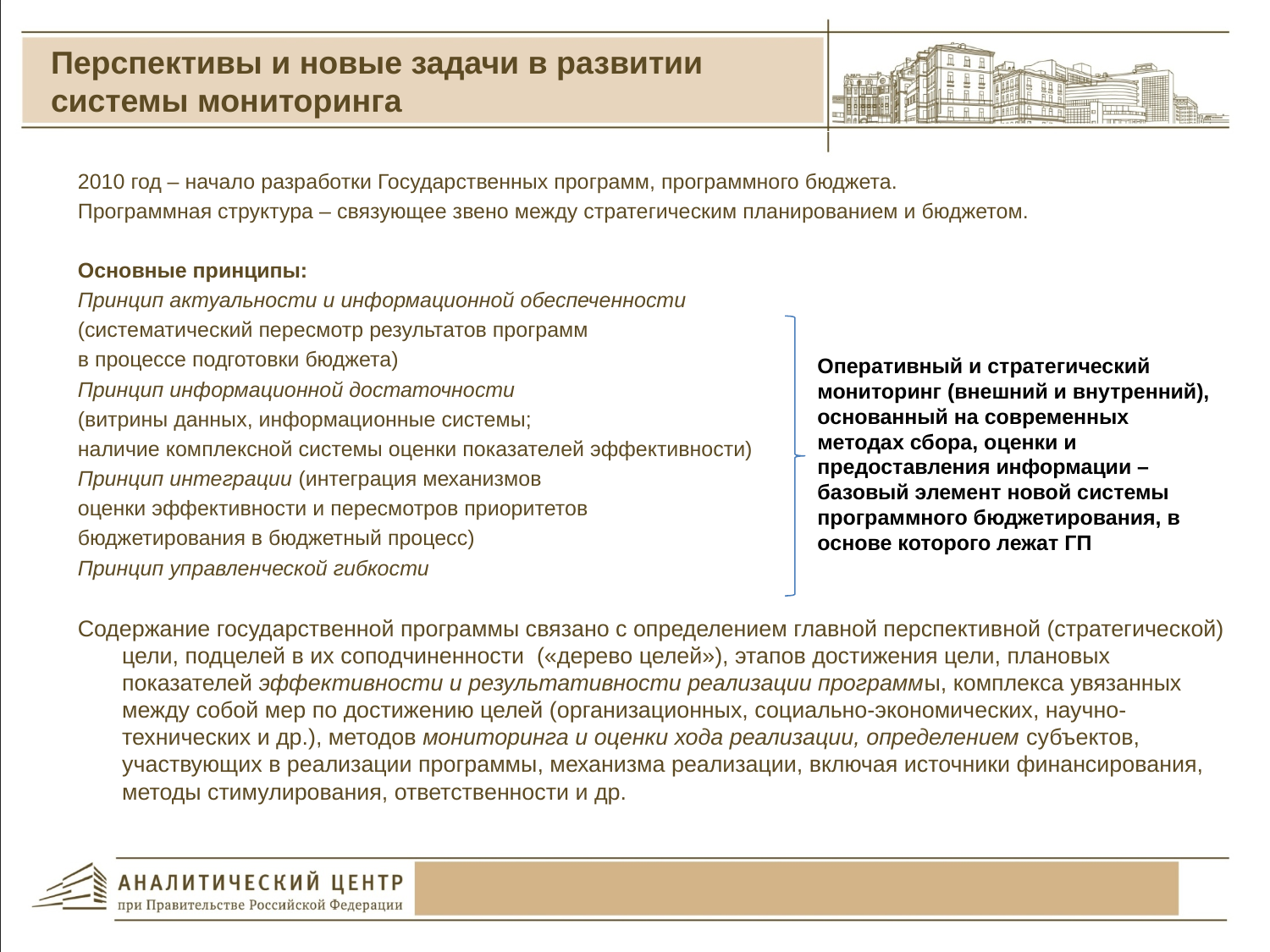

# Перспективы и новые задачи в развитии системы мониторинга

2010 год – начало разработки Государственных программ, программного бюджета.
Программная структура – связующее звено между стратегическим планированием и бюджетом.

Основные принципы:
Принцип актуальности и информационной обеспеченности
(систематический пересмотр результатов программ
в процессе подготовки бюджета)
Принцип информационной достаточности
(витрины данных, информационные системы;
наличие комплексной системы оценки показателей эффективности)
Принцип интеграции (интеграция механизмов
оценки эффективности и пересмотров приоритетов
бюджетирования в бюджетный процесс)
Принцип управленческой гибкости

Содержание государственной программы связано с определением главной перспективной (стратегической) цели, подцелей в их соподчиненности  («дерево целей»), этапов достижения цели, плановых показателей эффективности и результативности реализации программы, комплекса увязанных между собой мер по достижению целей (организационных, социально-экономических, научно-технических и др.), методов мониторинга и оценки хода реализации, определением субъектов, участвующих в реализации программы, механизма реализации, включая источники финансирования, методы стимулирования, ответственности и др.

Оперативный и стратегический мониторинг (внешний и внутренний), основанный на современных методах сбора, оценки и предоставления информации – базовый элемент новой системы программного бюджетирования, в основе которого лежат ГП